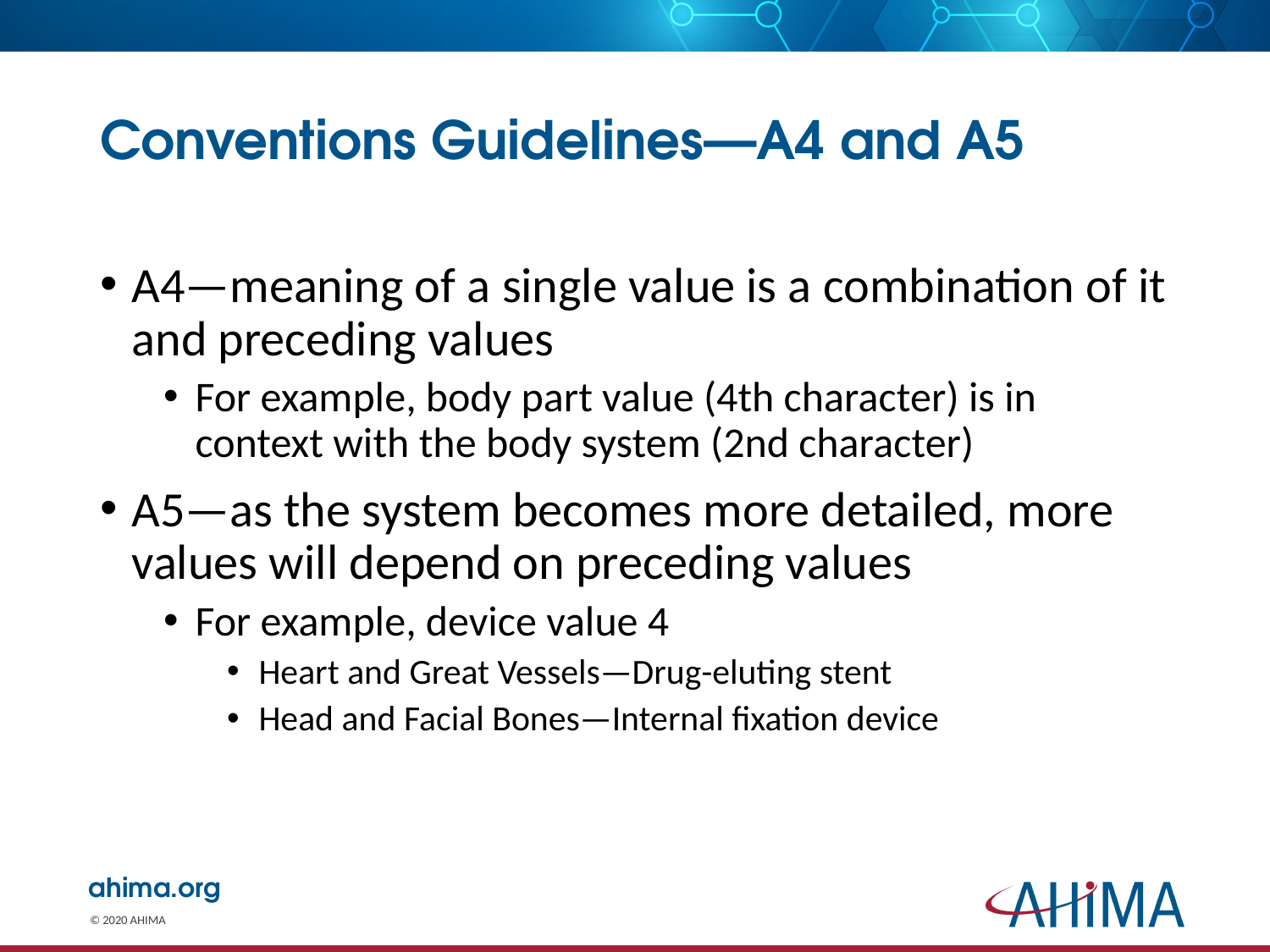

# Conventions Guidelines—A4 and A5
A4—meaning of a single value is a combination of it and preceding values
For example, body part value (4th character) is in context with the body system (2nd character)
A5—as the system becomes more detailed, more values will depend on preceding values
For example, device value 4
Heart and Great Vessels—Drug-eluting stent
Head and Facial Bones—Internal fixation device